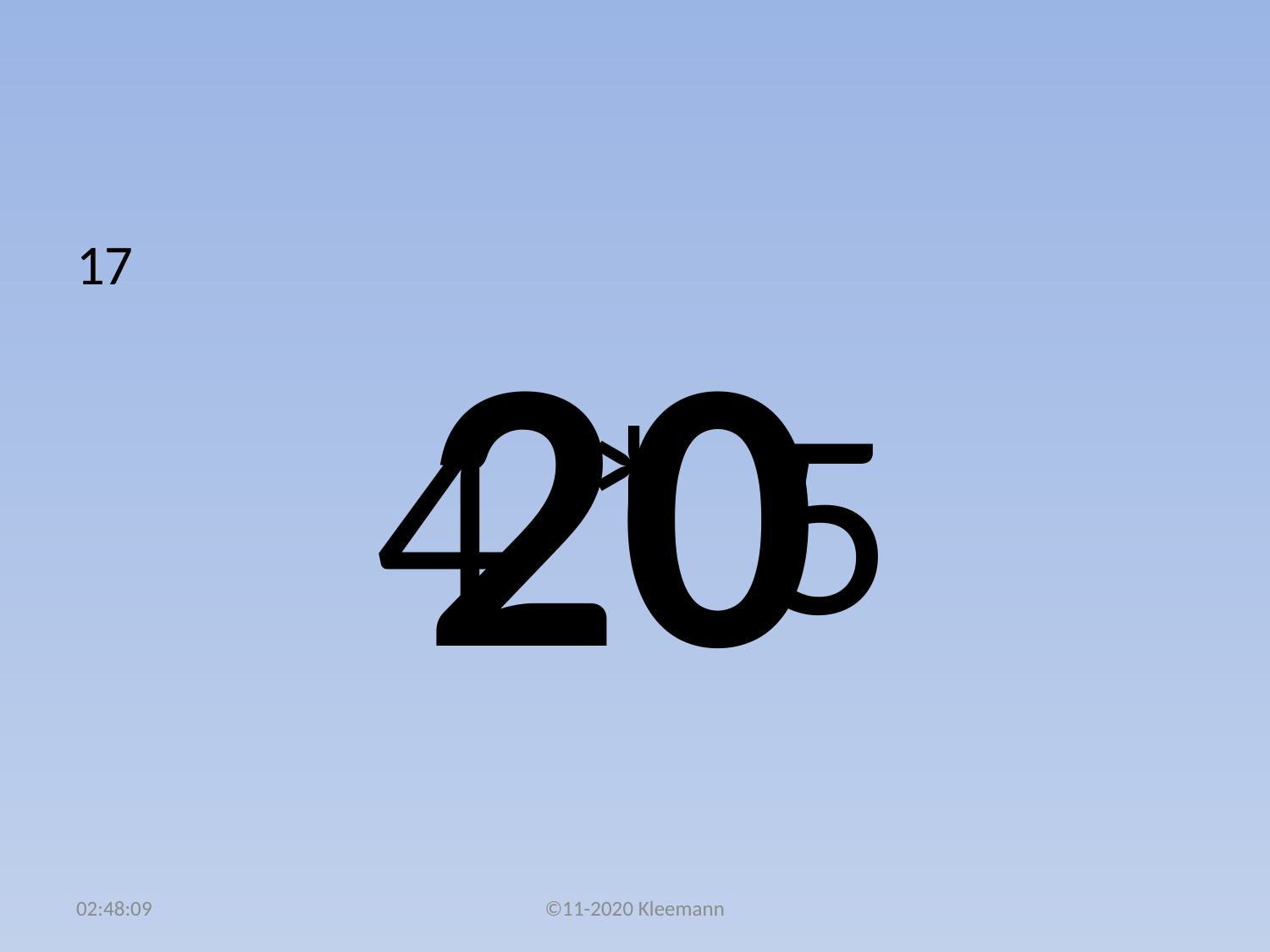

#
17
4 * 5
20
02:48:09
©11-2020 Kleemann